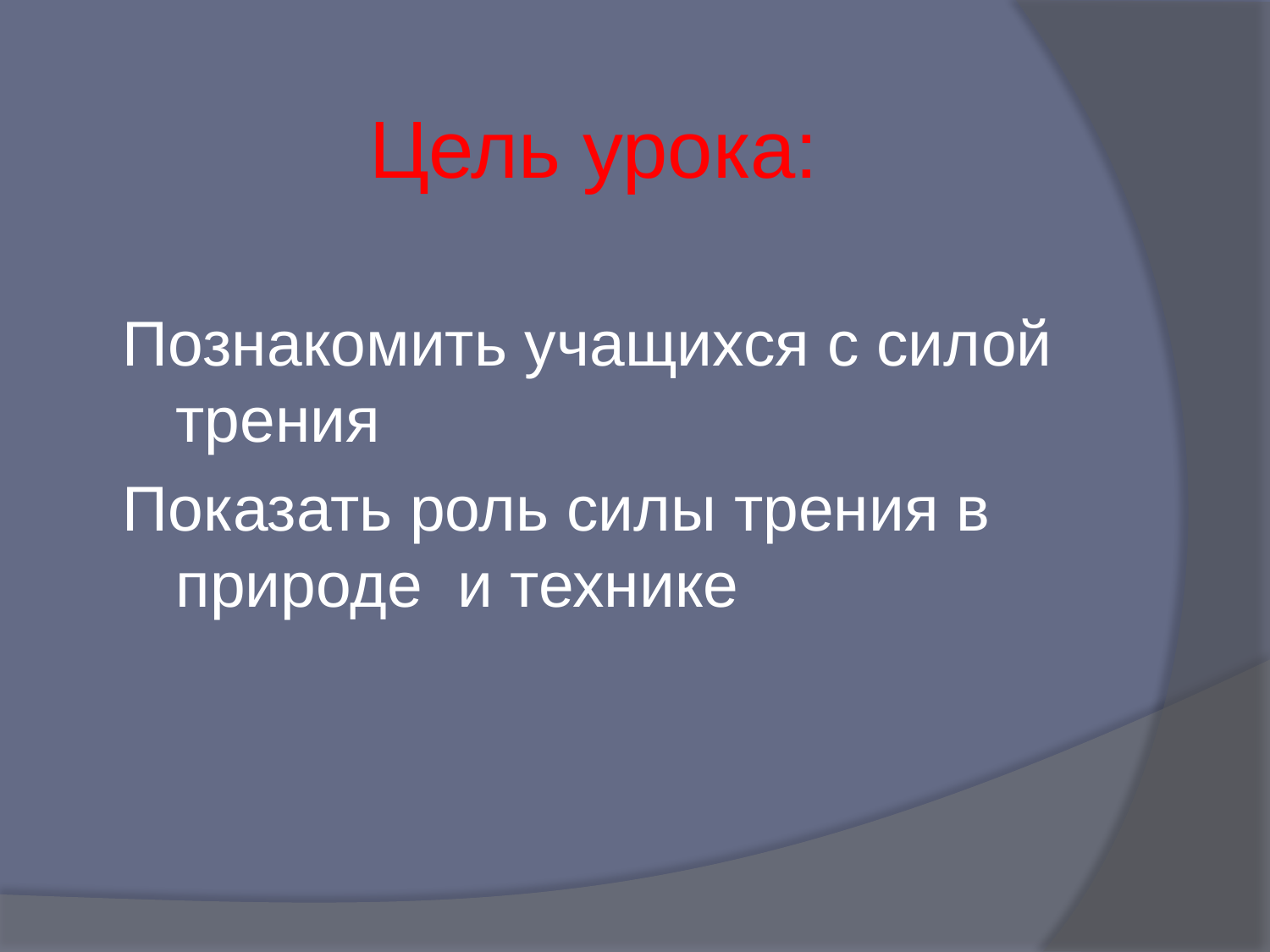

# Цель урока:
Познакомить учащихся с силой трения
Показать роль силы трения в природе  и технике